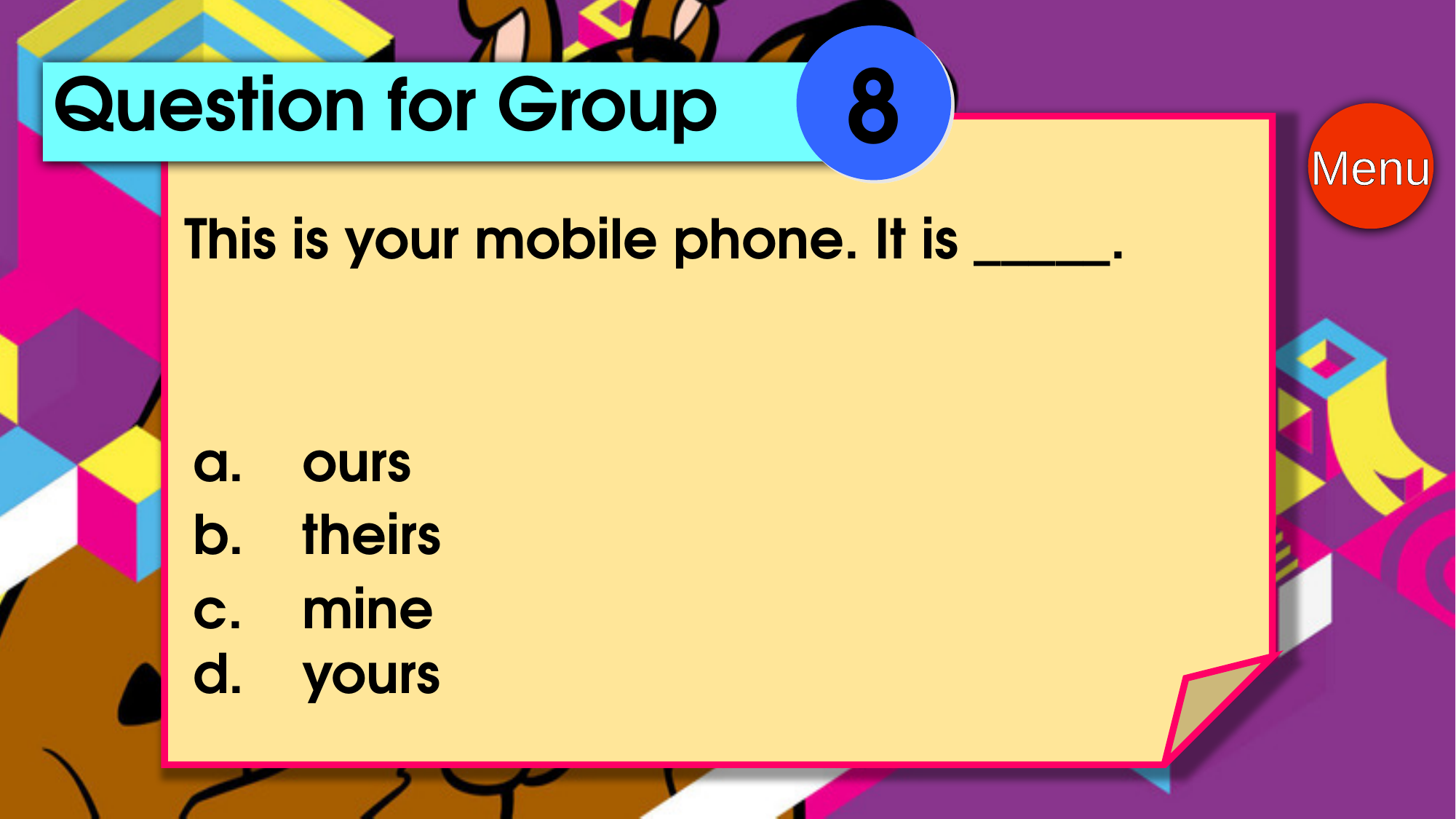

8
Question for Group

Menu
This is your mobile phone. It is _____.

a.	ours
b.	theirs
c.	mine
d.	yours